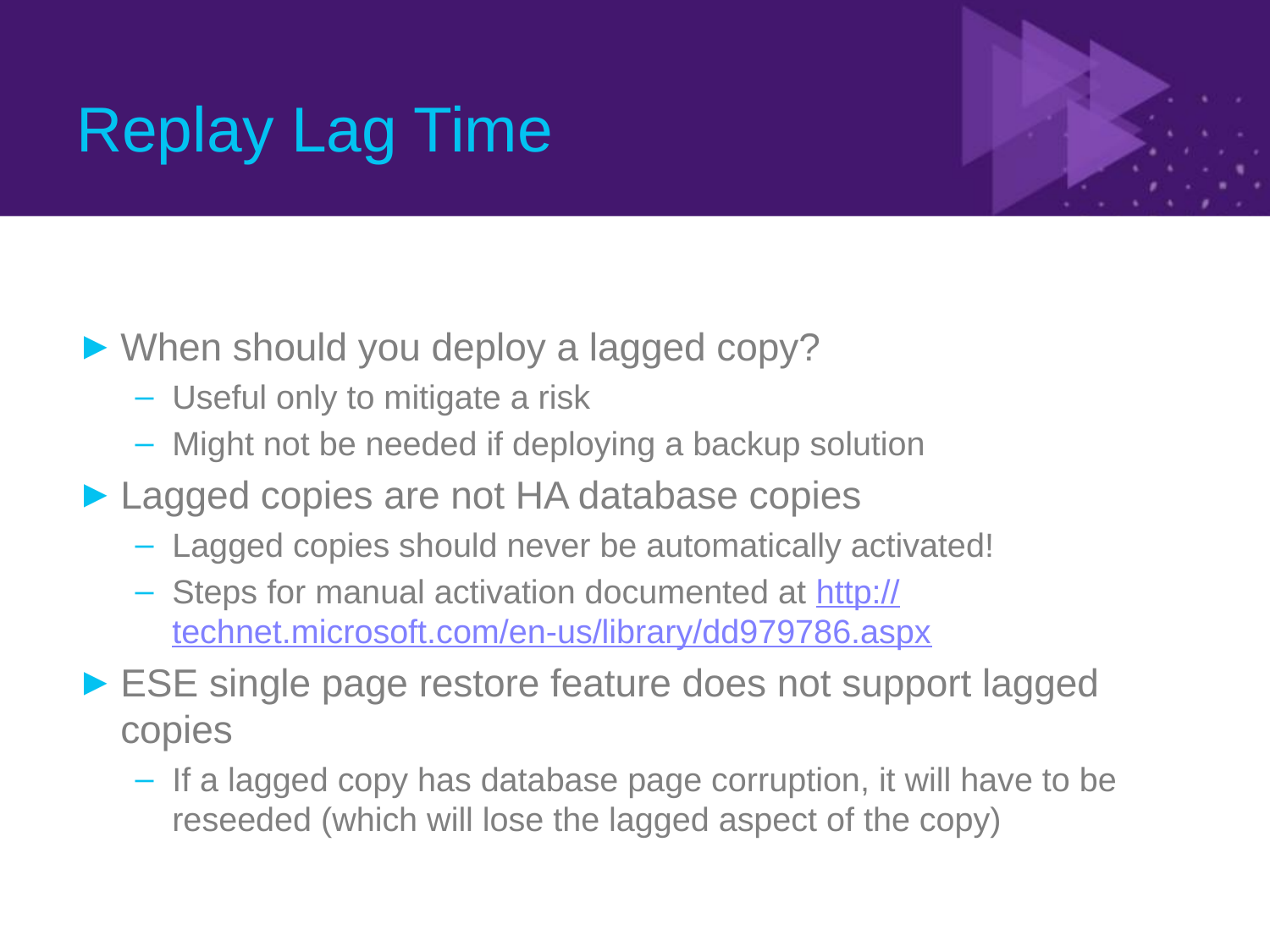

# Replay Lag Time
When should you deploy a lagged copy?
Useful only to mitigate a risk
Might not be needed if deploying a backup solution
Lagged copies are not HA database copies
Lagged copies should never be automatically activated!
Steps for manual activation documented at http://technet.microsoft.com/en-us/library/dd979786.aspx
ESE single page restore feature does not support lagged copies
If a lagged copy has database page corruption, it will have to be reseeded (which will lose the lagged aspect of the copy)